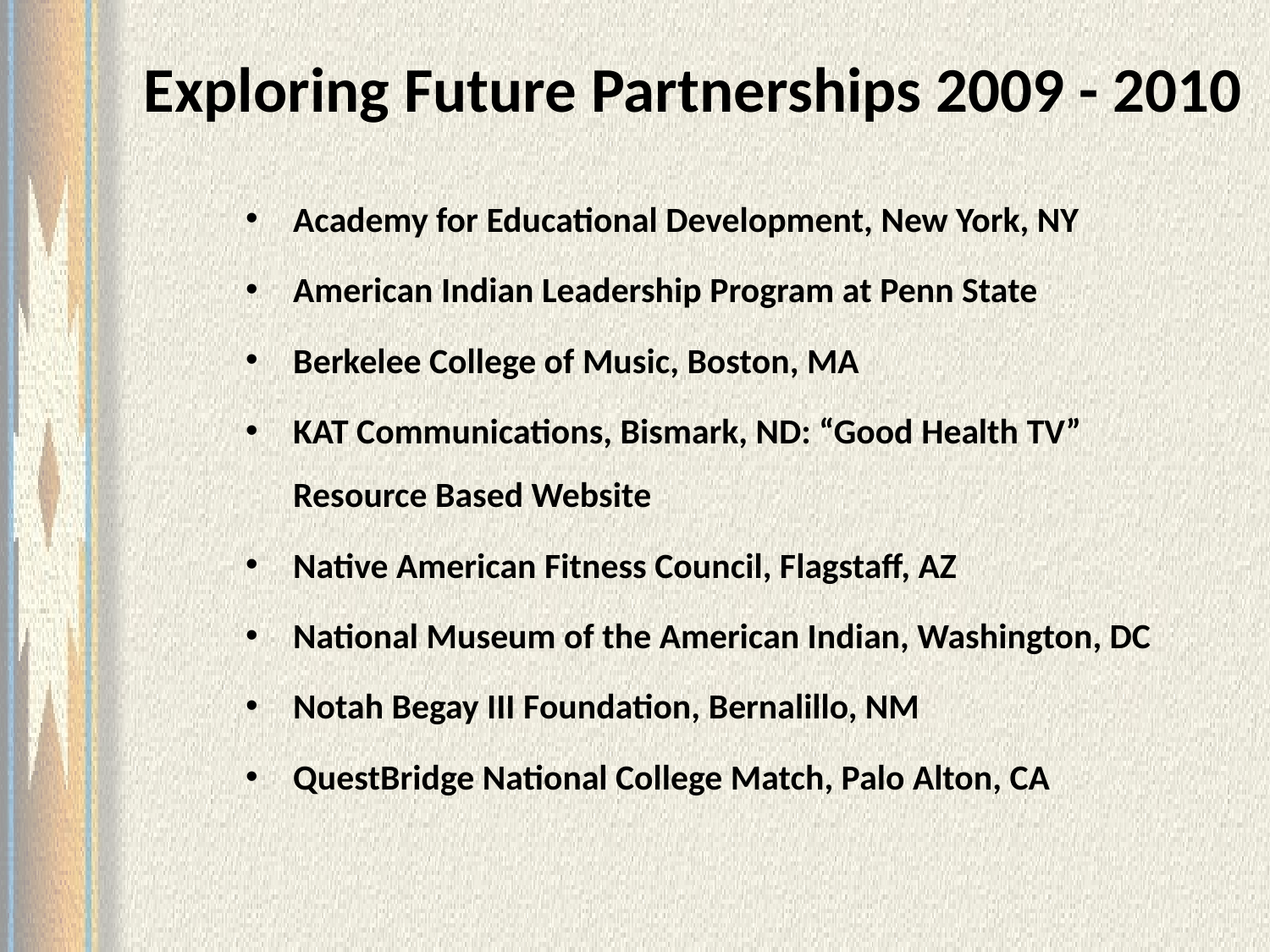

# Exploring Future Partnerships 2009 - 2010
Academy for Educational Development, New York, NY
American Indian Leadership Program at Penn State
Berkelee College of Music, Boston, MA
KAT Communications, Bismark, ND: “Good Health TV” Resource Based Website
Native American Fitness Council, Flagstaff, AZ
National Museum of the American Indian, Washington, DC
Notah Begay III Foundation, Bernalillo, NM
QuestBridge National College Match, Palo Alton, CA